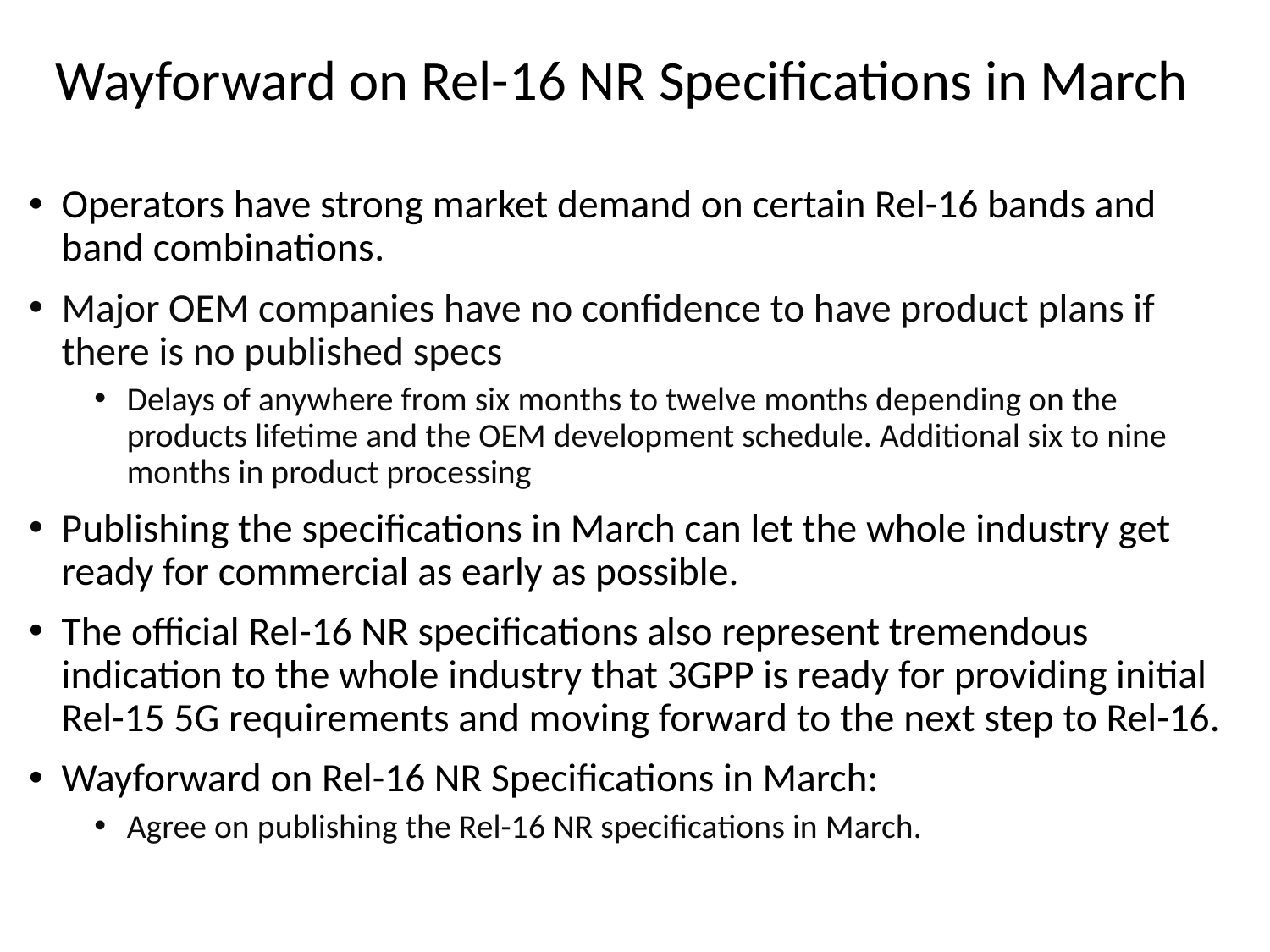

# Wayforward on Rel-16 NR Specifications in March
Operators have strong market demand on certain Rel-16 bands and band combinations.
Major OEM companies have no confidence to have product plans if there is no published specs
Delays of anywhere from six months to twelve months depending on the products lifetime and the OEM development schedule. Additional six to nine months in product processing
Publishing the specifications in March can let the whole industry get ready for commercial as early as possible.
The official Rel-16 NR specifications also represent tremendous indication to the whole industry that 3GPP is ready for providing initial Rel-15 5G requirements and moving forward to the next step to Rel-16.
Wayforward on Rel-16 NR Specifications in March:
Agree on publishing the Rel-16 NR specifications in March.
3